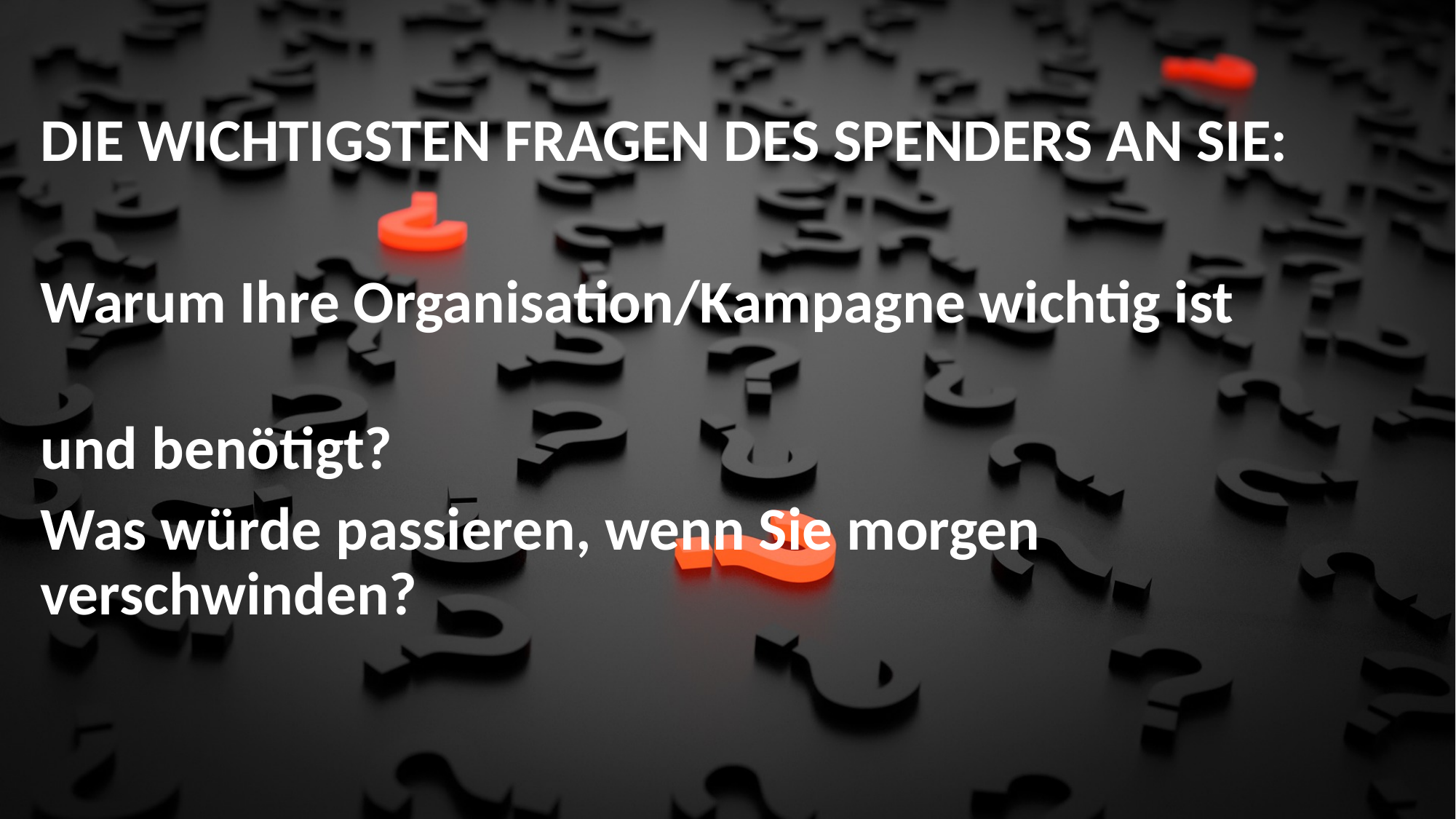

DIE WICHTIGSTEN FRAGEN DES SPENDERS AN SIE:

Warum Ihre Organisation/Kampagne wichtig ist
und benötigt?
Was würde passieren, wenn Sie morgen verschwinden?